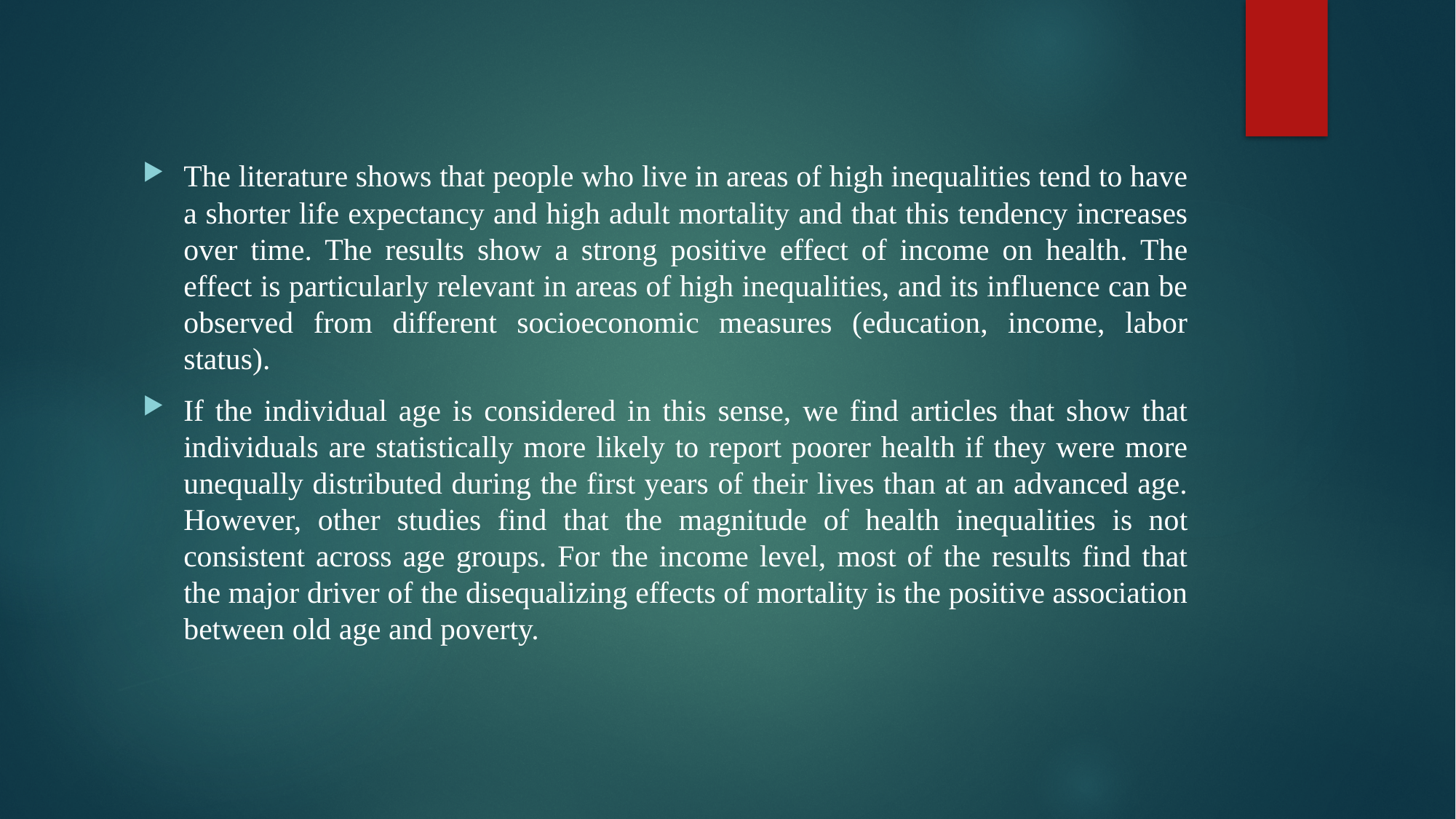

The literature shows that people who live in areas of high inequalities tend to have a shorter life expectancy and high adult mortality and that this tendency increases over time. The results show a strong positive effect of income on health. The effect is particularly relevant in areas of high inequalities, and its influence can be observed from different socioeconomic measures (education, income, labor status).
If the individual age is considered in this sense, we find articles that show that individuals are statistically more likely to report poorer health if they were more unequally distributed during the first years of their lives than at an advanced age. However, other studies find that the magnitude of health inequalities is not consistent across age groups. For the income level, most of the results find that the major driver of the disequalizing effects of mortality is the positive association between old age and poverty.